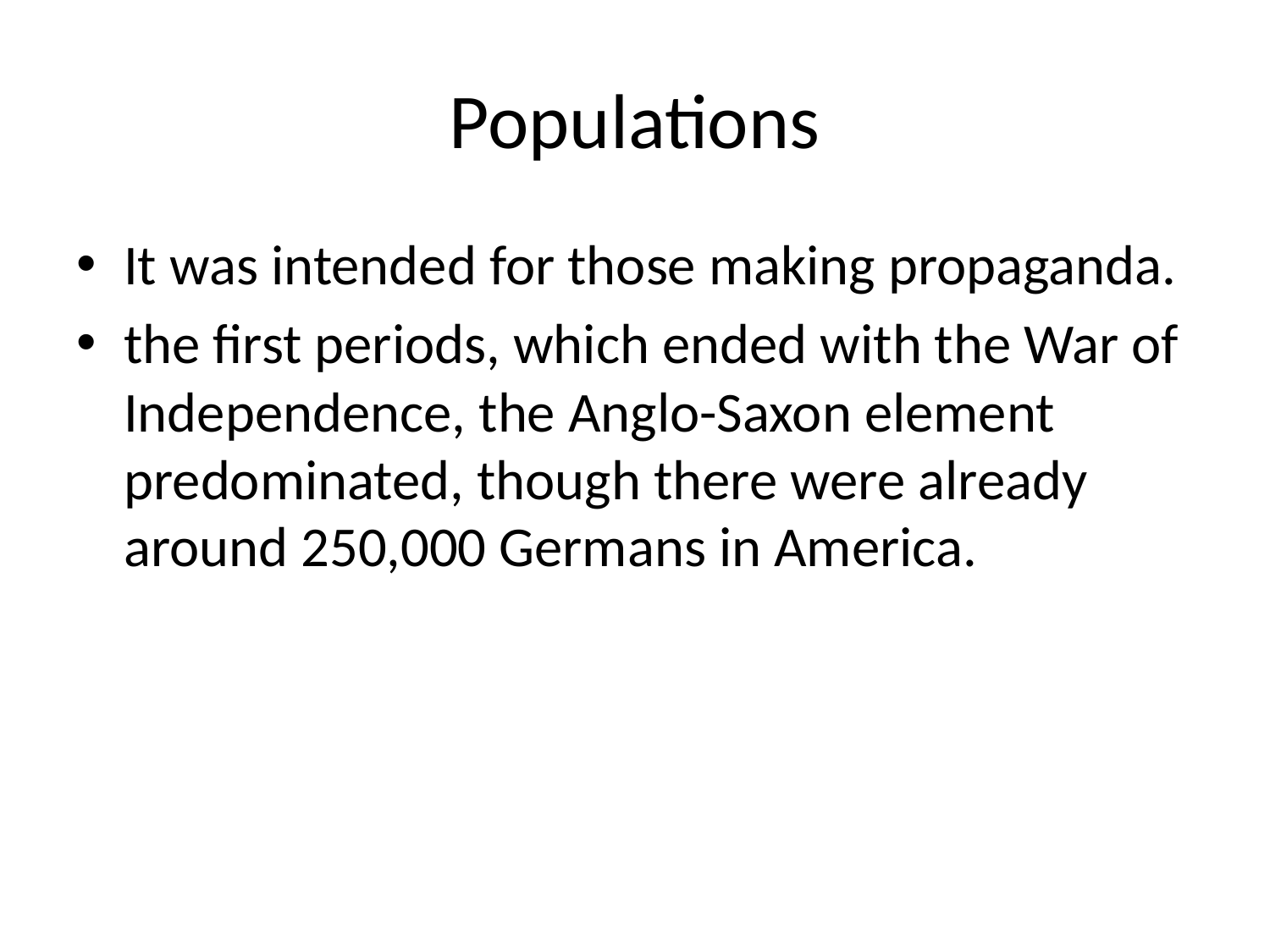

# Populations
It was intended for those making propaganda.
the first periods, which ended with the War of Independence, the Anglo-Saxon element predominated, though there were already around 250,000 Germans in America.